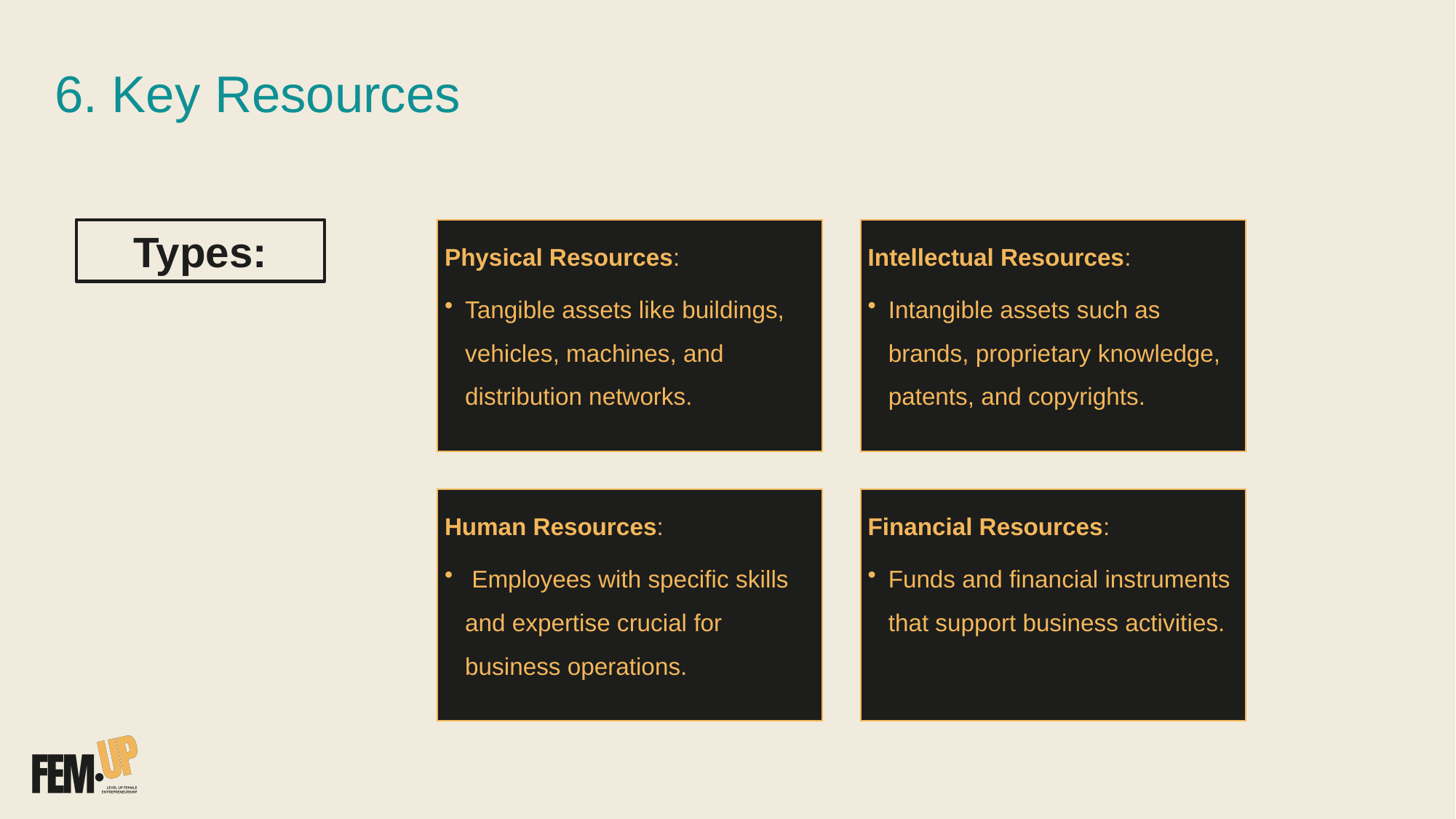

# 6. Key Resources
Types:
Physical Resources:
Tangible assets like buildings, vehicles, machines, and distribution networks.
Intellectual Resources:
Intangible assets such as brands, proprietary knowledge, patents, and copyrights.
Human Resources:
 Employees with specific skills and expertise crucial for business operations.
Financial Resources:
Funds and financial instruments that support business activities.